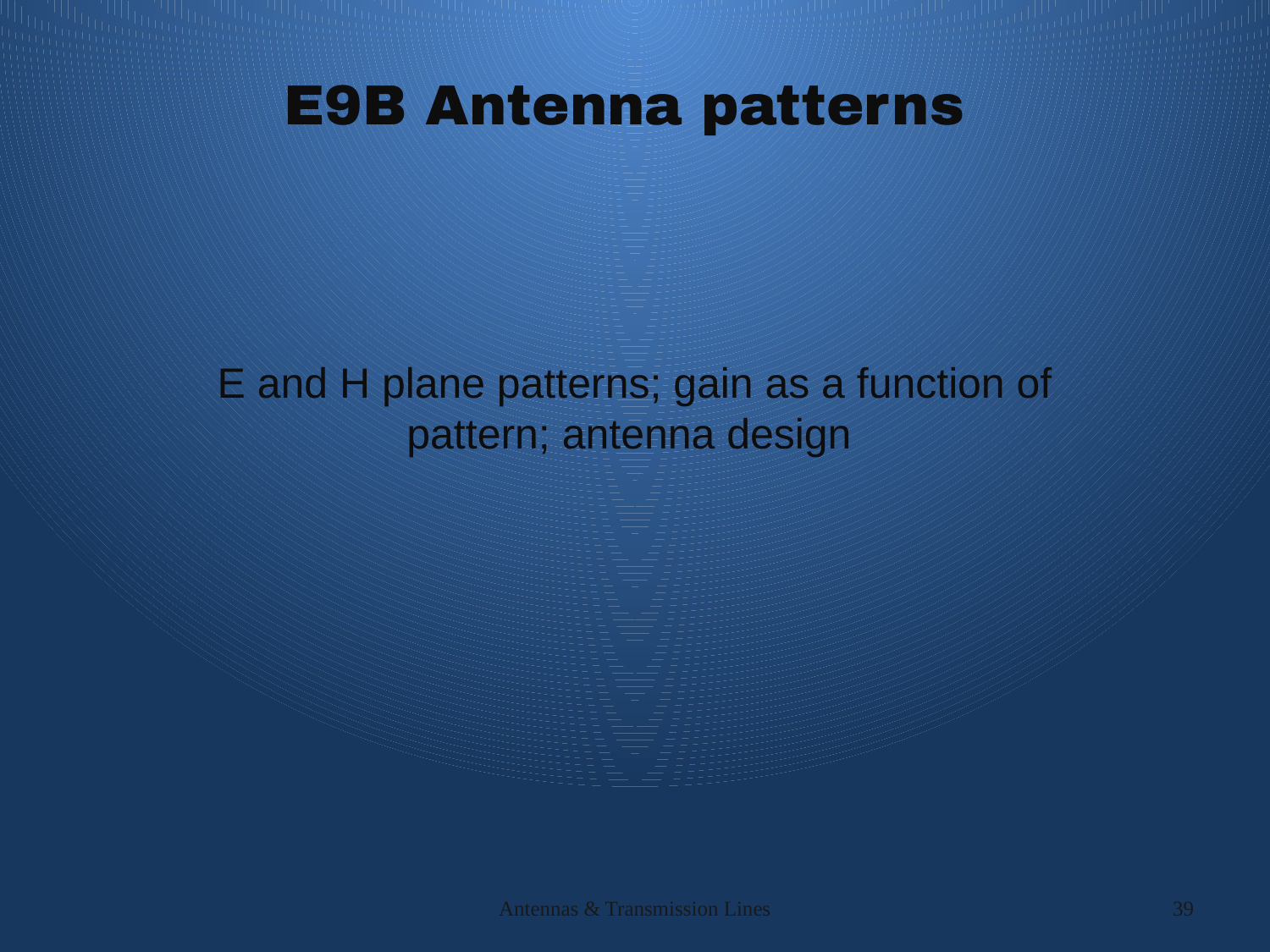

# E9B Antenna patterns
E and H plane patterns; gain as a function of pattern; antenna design
Antennas & Transmission Lines
39